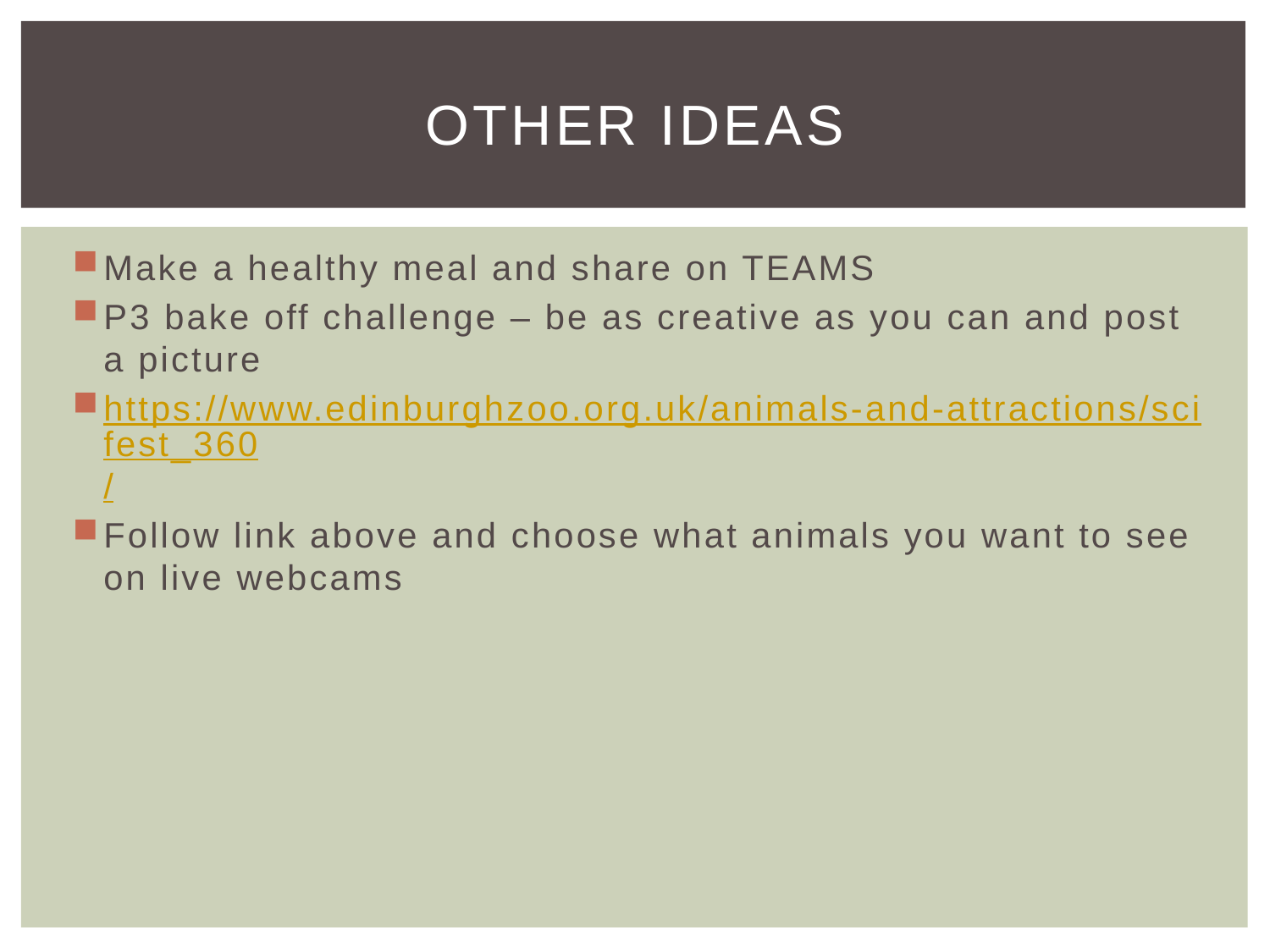

# Other ideas
Make a healthy meal and share on TEAMS
P3 bake off challenge – be as creative as you can and post a picture
https://www.edinburghzoo.org.uk/animals-and-attractions/scifest_360/
Follow link above and choose what animals you want to see on live webcams